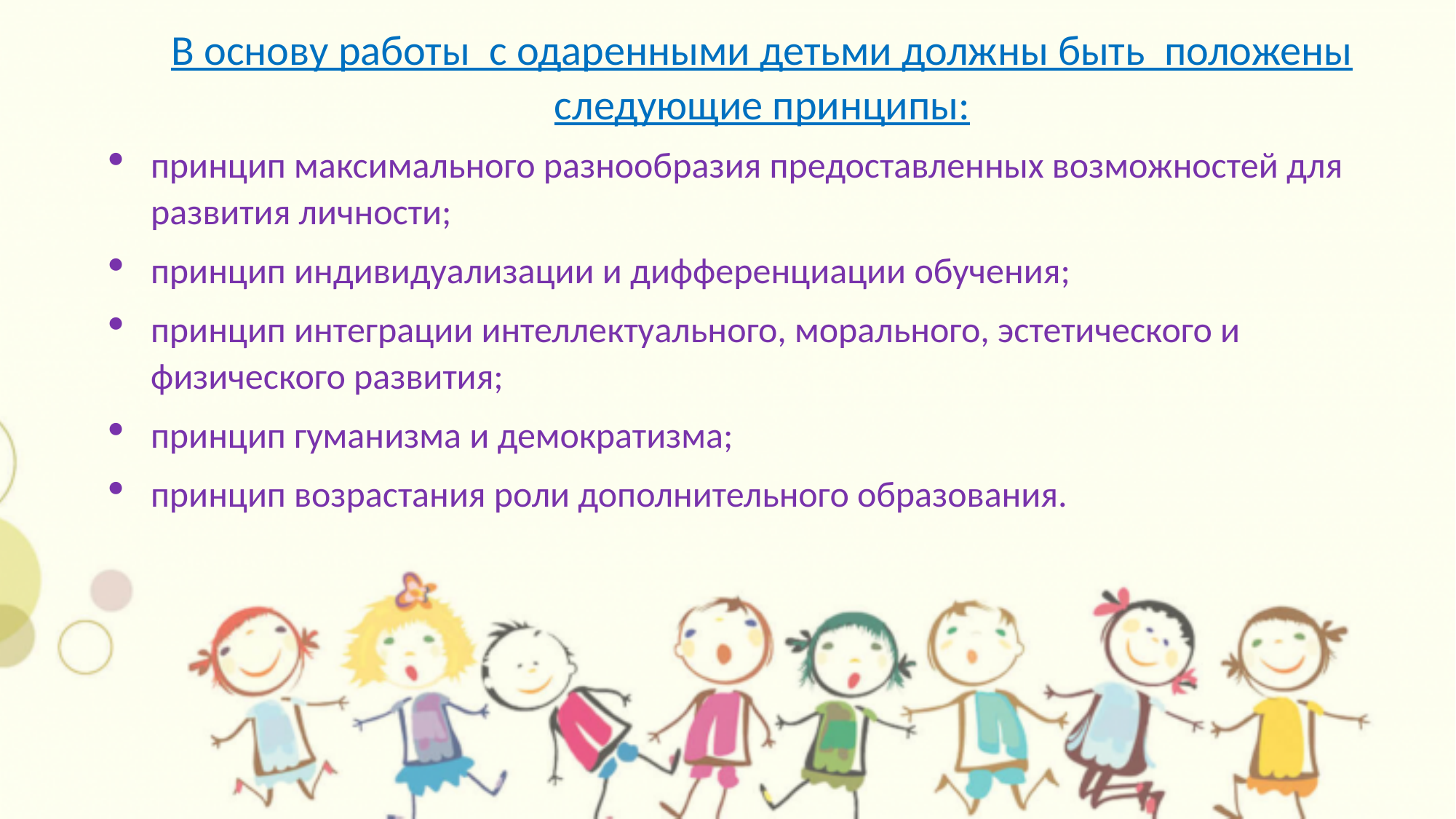

В основу работы  с одаренными детьми должны быть  положены следующие принципы:
принцип максимального разнообразия предоставленных возможностей для развития личности;
принцип индивидуализации и дифференциации обучения;
принцип интеграции интеллектуального, морального, эстетического и физического развития;
принцип гуманизма и демократизма;
принцип возрастания роли дополнительного образования.